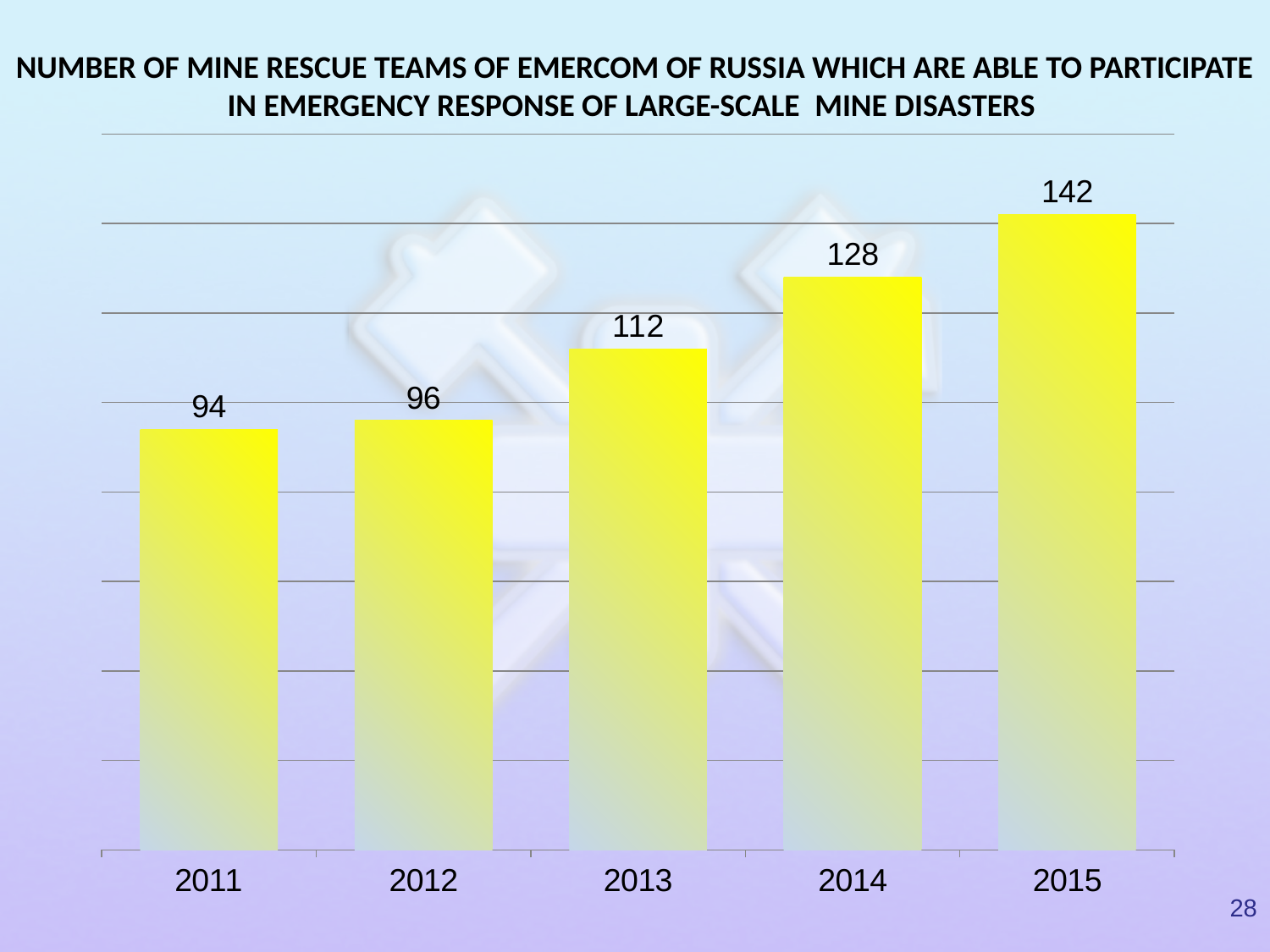

NUMBER OF MINE RESCUE TEAMS OF EMERCOM OF RUSSIA WHICH ARE ABLE TO PARTICIPATE IN EMERGENCY RESPONSE OF LARGE-SCALE  MINE DISASTERS

### Chart

| Category | Столбец3 |
|---|---|
| 2011 | 94.0 |
| 2012 | 96.0 |
| 2013 | 112.0 |
| 2014 | 128.0 |
| 2015 | 142.0 |
28